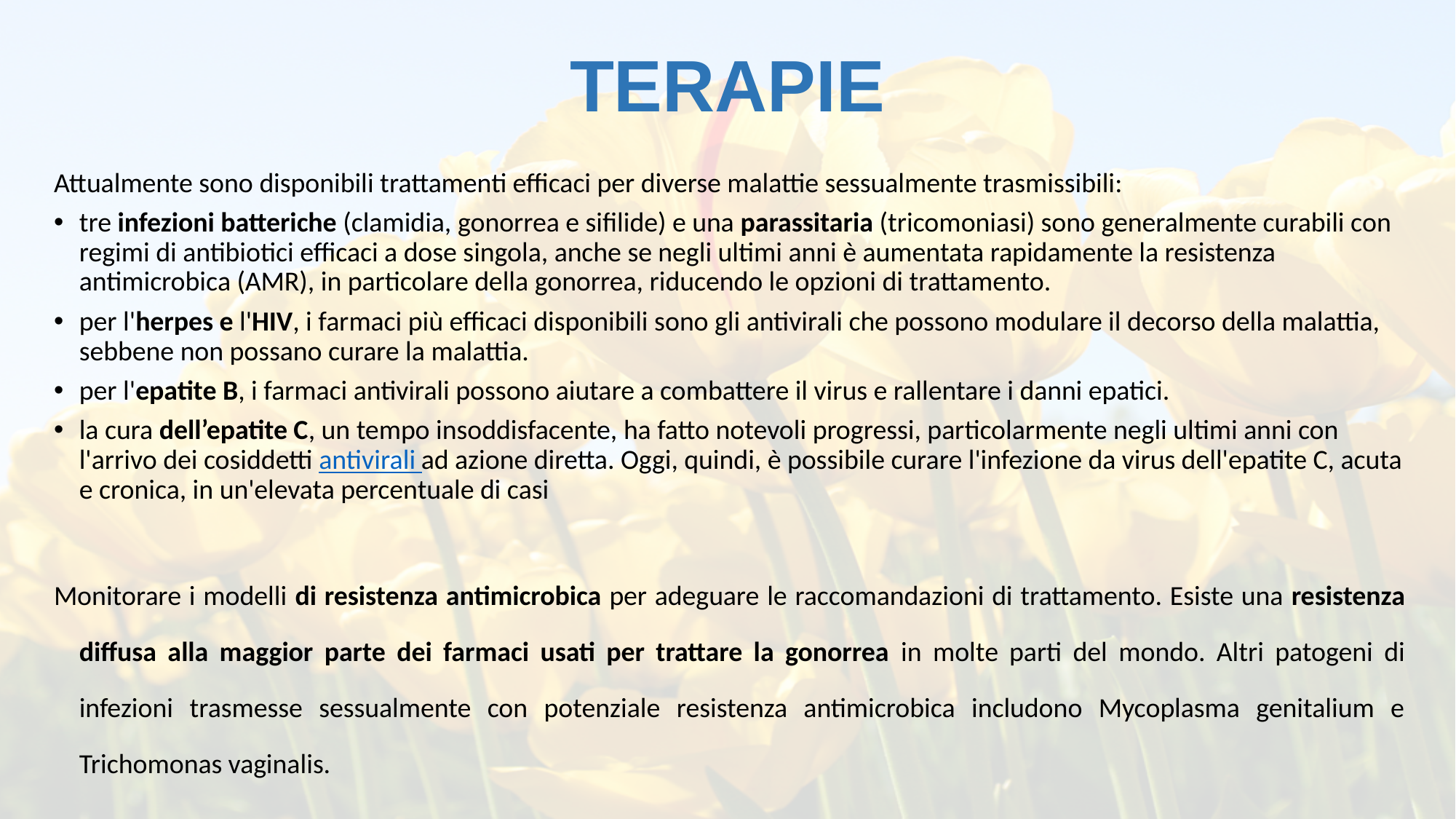

# TERAPIE
Attualmente sono disponibili trattamenti efficaci per diverse malattie sessualmente trasmissibili:
tre infezioni batteriche (clamidia, gonorrea e sifilide) e una parassitaria (tricomoniasi) sono generalmente curabili con regimi di antibiotici efficaci a dose singola, anche se negli ultimi anni è aumentata rapidamente la resistenza antimicrobica (AMR), in particolare della gonorrea, riducendo le opzioni di trattamento.
per l'herpes e l'HIV, i farmaci più efficaci disponibili sono gli antivirali che possono modulare il decorso della malattia, sebbene non possano curare la malattia.
per l'epatite B, i farmaci antivirali possono aiutare a combattere il virus e rallentare i danni epatici.
la cura dell’epatite C, un tempo insoddisfacente, ha fatto notevoli progressi, particolarmente negli ultimi anni con l'arrivo dei cosiddetti antivirali ad azione diretta. Oggi, quindi, è possibile curare l'infezione da virus dell'epatite C, acuta e cronica, in un'elevata percentuale di casi

Monitorare i modelli di resistenza antimicrobica per adeguare le raccomandazioni di trattamento. Esiste una resistenza diffusa alla maggior parte dei farmaci usati per trattare la gonorrea in molte parti del mondo. Altri patogeni di infezioni trasmesse sessualmente con potenziale resistenza antimicrobica includono Mycoplasma genitalium e Trichomonas vaginalis.